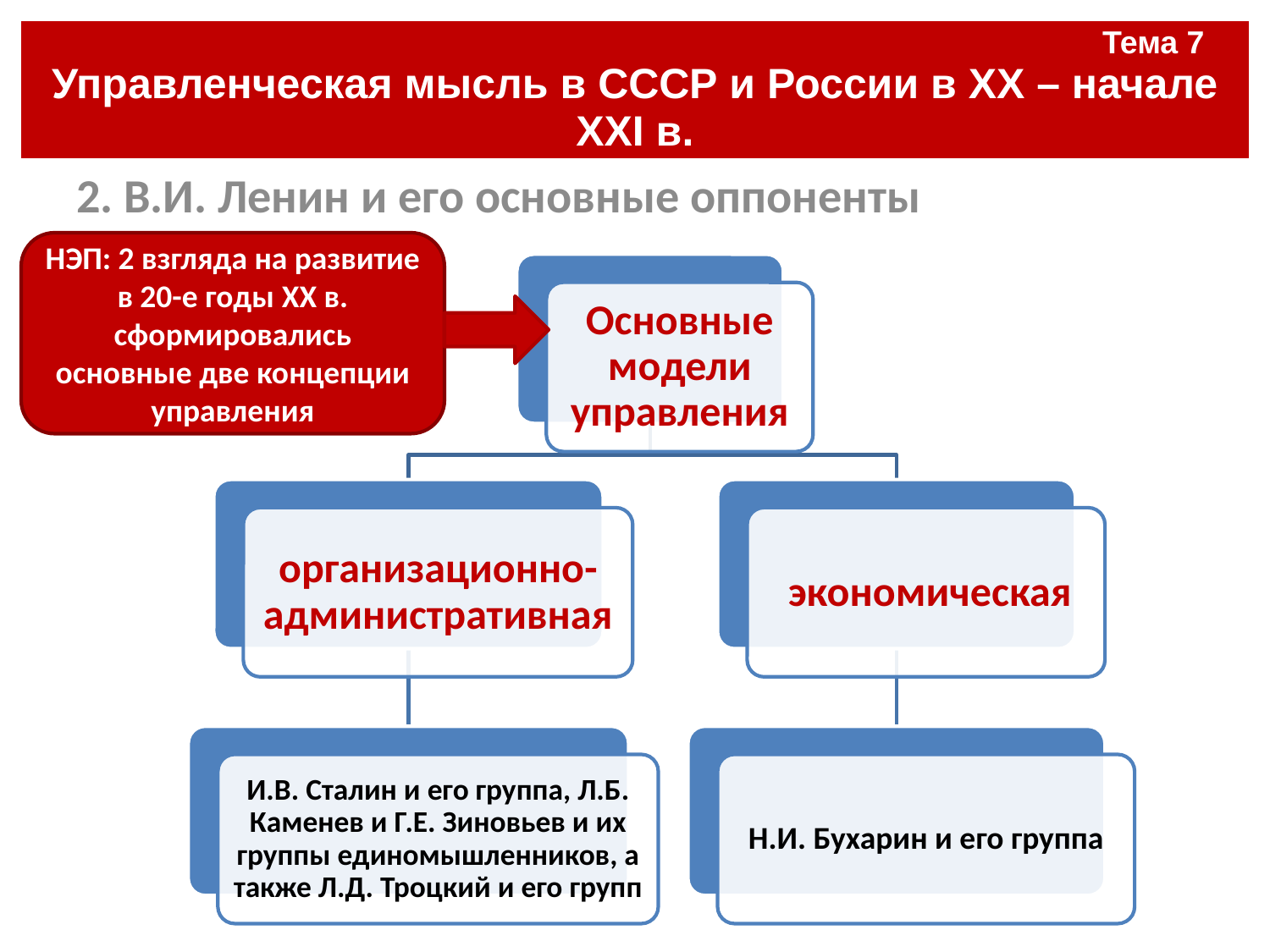

| Тема 7 Управленческая мысль в СССР и России в ХХ – начале ХХI в. |
| --- |
2. В.И. Ленин и его основные оппоненты

#
НЭП: 2 взгляда на развитие
в 20-е годы XX в. сформировались основные две концепции управления
Основные модели управления
организационно-административная
И.В. Сталин и его группа, Л.Б. Каменев и Г.Е. Зиновьев и их группы единомышленников, а также Л.Д. Троцкий и его групп
 экономическая
Н.И. Бухарин и его группа